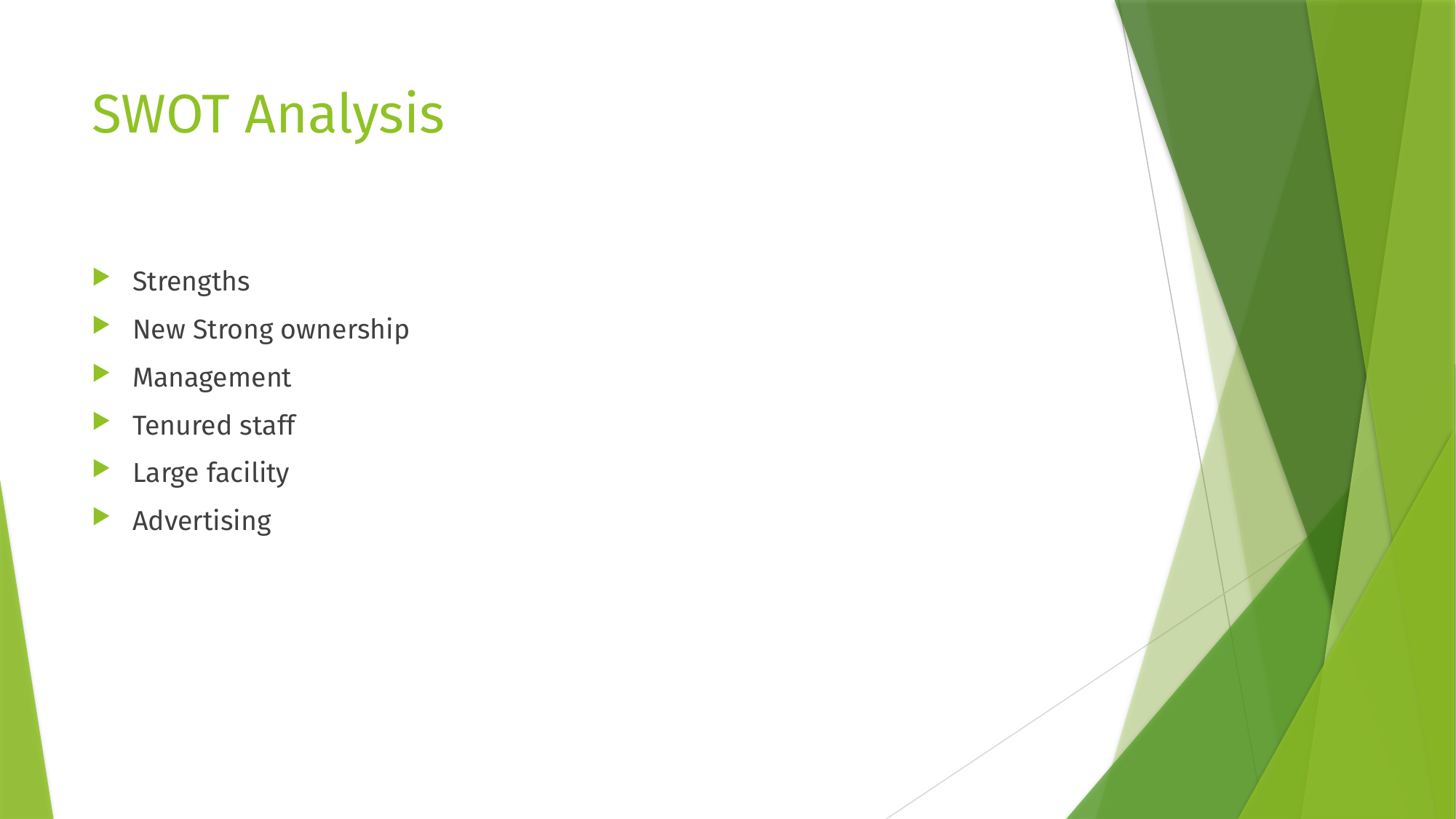

# SWOT Analysis
Strengths
New Strong ownership
Management
Tenured staff
Large facility
Advertising